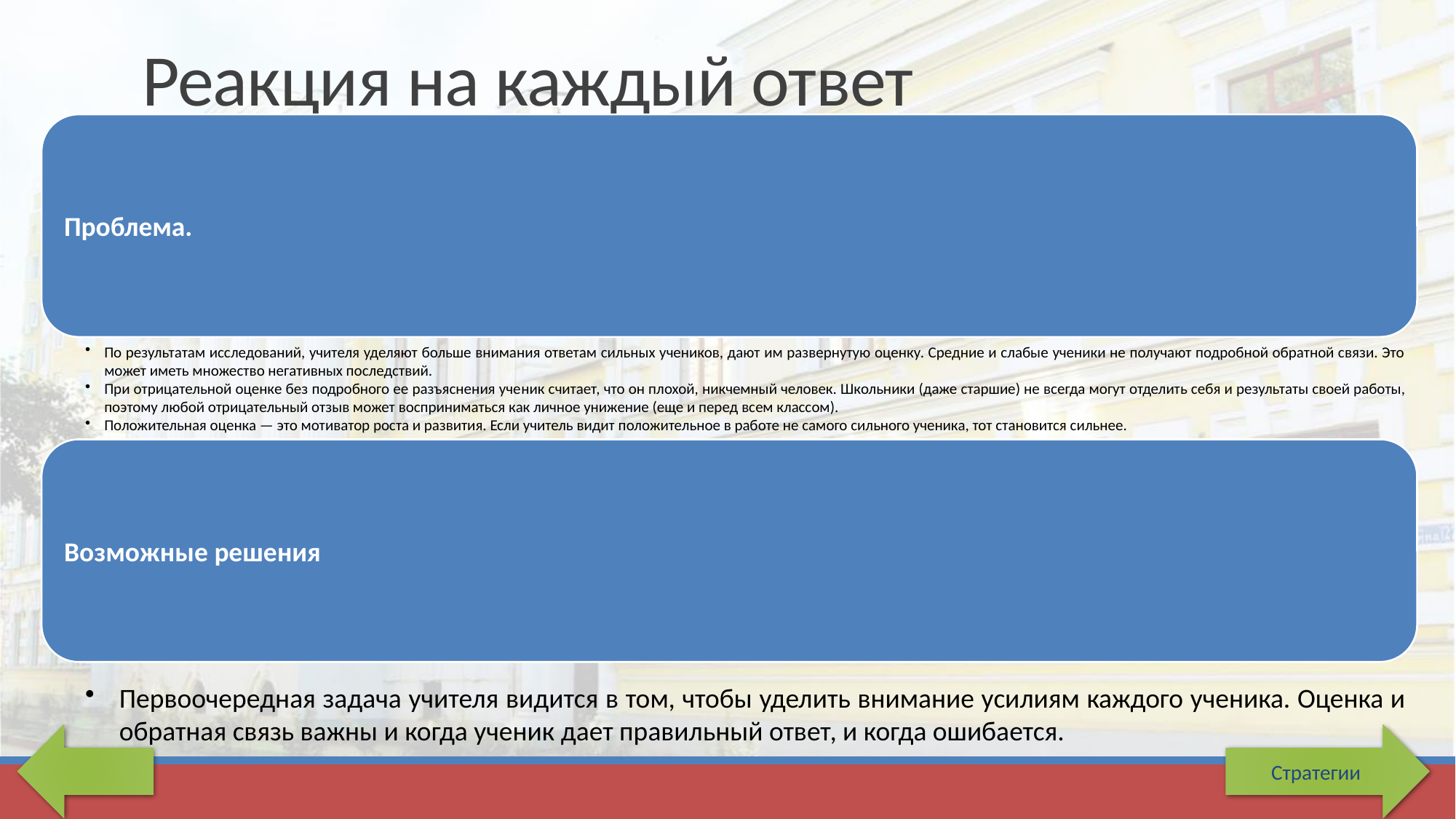

# Реакция на каждый ответ
Проблема.
Положительная оценка — это мотиватор роста и развития. Если учитель видит положительное в работе не самого сильного ученика, тот становится сильнее.
Первоочередная задача учителя видится в том, чтобы уделить внимание усилиям каждого ученика. Оценка и обратная связь важны и когда ученик дает правильный ответ, и когда ошибается.
По результатам исследований, учителя уделяют больше внимания ответам сильных учеников, дают им развернутую оценку. Средние и слабые ученики не получают подробной обратной связи. Это может иметь множество негативных последствий.
Возможные решения
При отрицательной оценке без подробного ее разъяснения уче­ник считает, что он плохой, никчемный человек. Школьники (даже старшие) не всегда могут отделить себя и результаты своей работы, поэтому любой отрицательный отзыв может восприниматься как личное унижение (еще и перед всем классом).

Стратегии